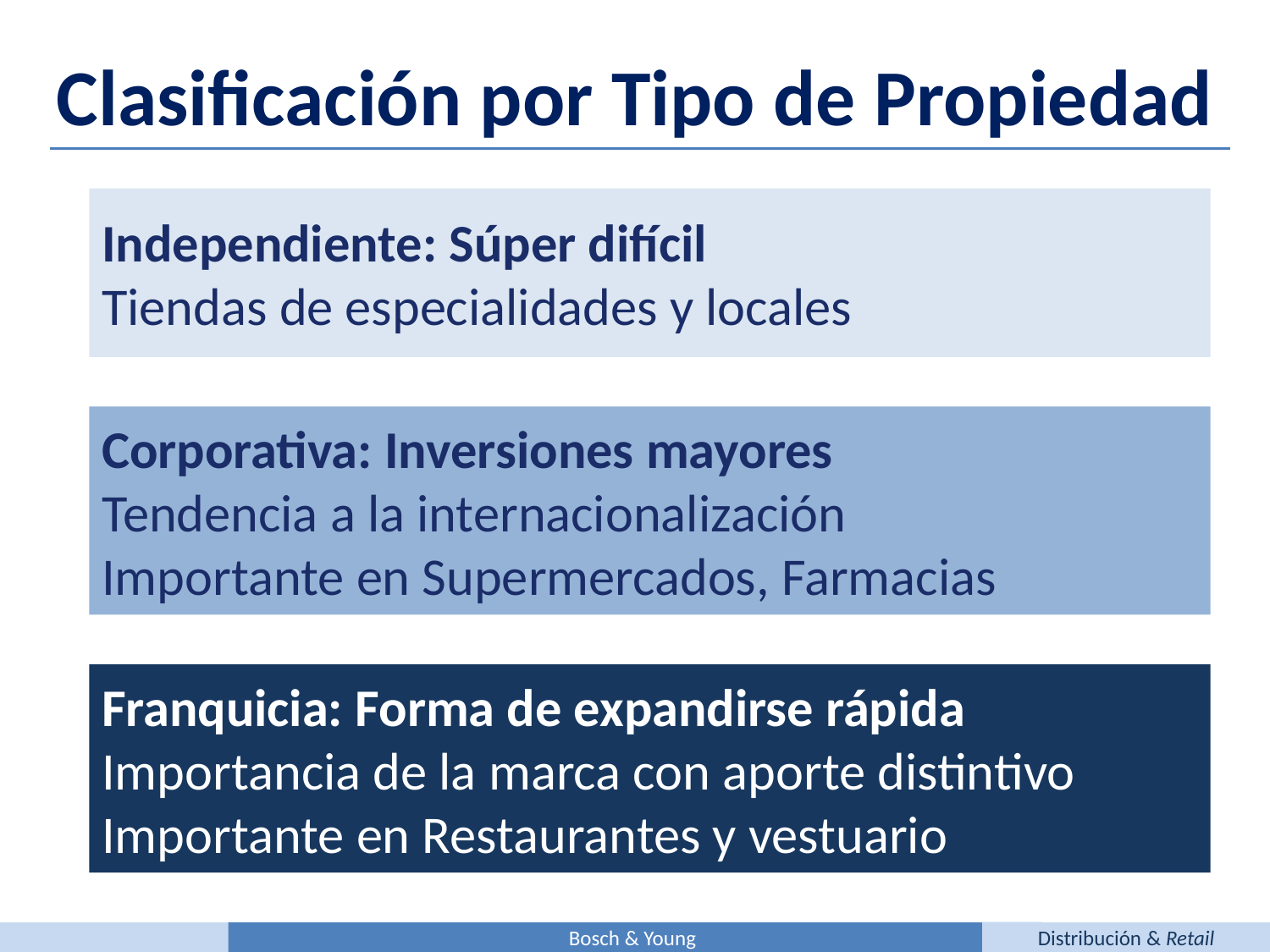

Clasificación por Tipo de Propiedad

Independiente: Súper difícil
Tiendas de especialidades y locales

Corporativa: Inversiones mayores
Tendencia a la internacionalización
Importante en Supermercados, Farmacias

Franquicia: Forma de expandirse rápida
Importancia de la marca con aporte distintivo
Importante en Restaurantes y vestuario

Bosch & Young
Distribución & Retail